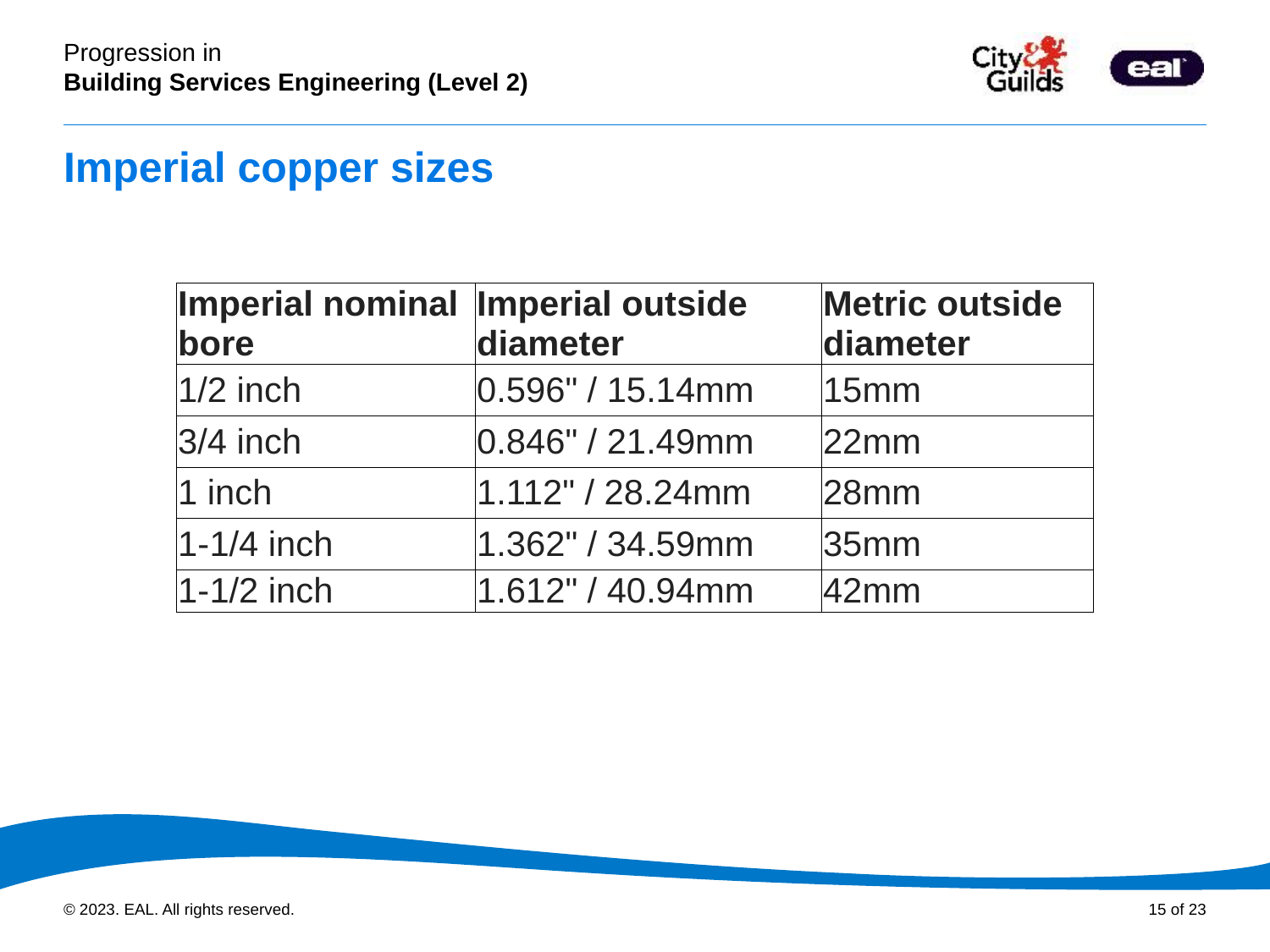

# Imperial copper sizes
| Imperial nominal bore | Imperial outside diameter | Metric outside diameter |
| --- | --- | --- |
| 1/2 inch | 0.596" / 15.14mm | 15mm |
| 3/4 inch | 0.846" / 21.49mm | 22mm |
| 1 inch | 1.112" / 28.24mm | 28mm |
| 1-1/4 inch | 1.362" / 34.59mm | 35mm |
| 1-1/2 inch | 1.612" / 40.94mm | 42mm |